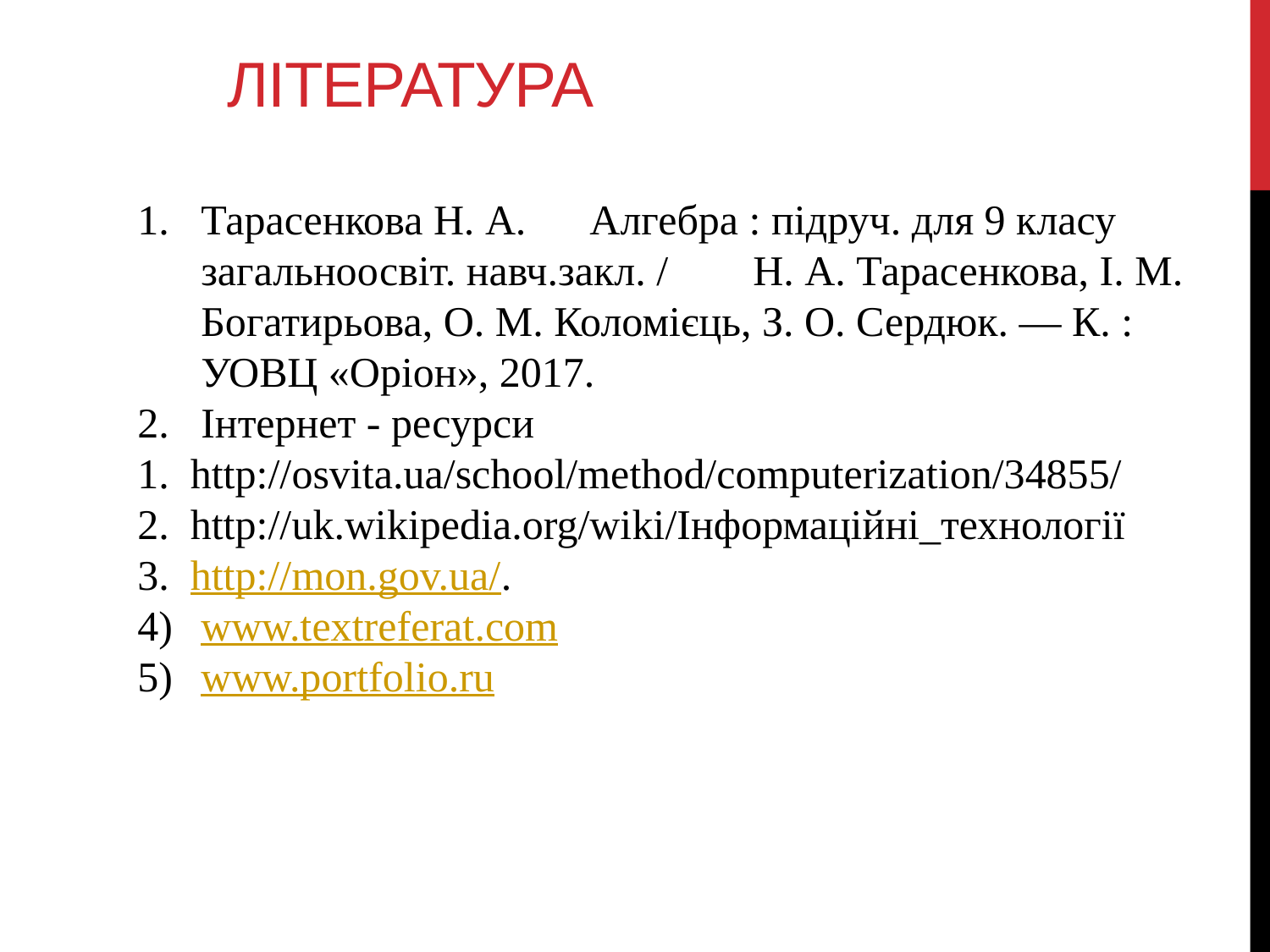

# Література
Тарасенкова Н. А.      Алгебра : підруч. для 9 класу загальноосвіт. навч.закл. /        Н. А. Тарасенкова, І. М. Богатирьова, О. М. Коломієць, З. О. Сердюк. — К. : УОВЦ «Оріон», 2017.
Інтернет - ресурси
1.  http://osvita.ua/school/method/computerization/34855/
2.  http://uk.wikipedia.org/wiki/Інформаційні_технології
3.  http://mon.gov.ua/.
www.textreferat.com
www.portfolio.ru